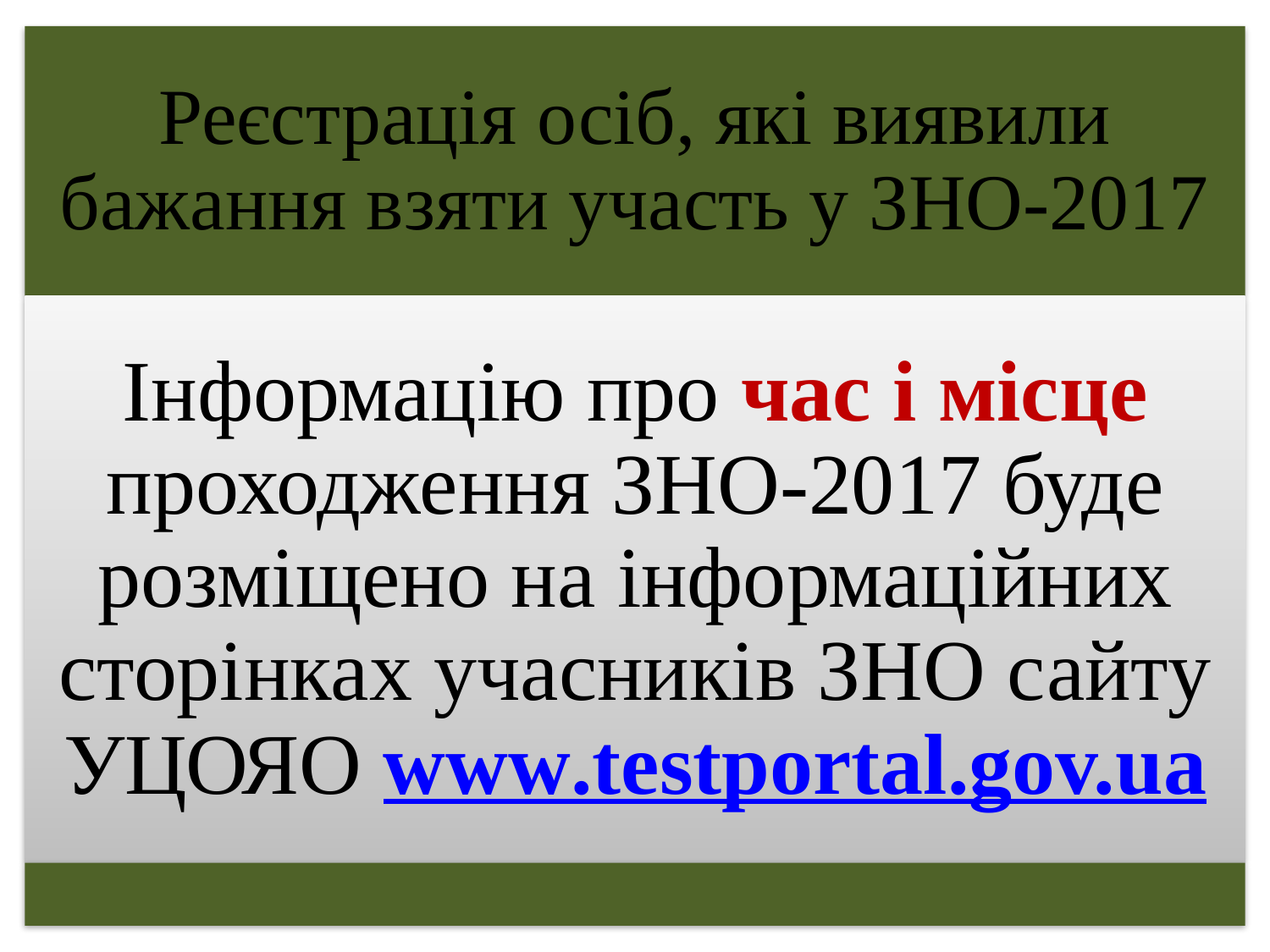

Реєстрація осіб, які виявили бажання взяти участь у ЗНО-2017
Інформацію про час і місце проходження ЗНО-2017 буде розміщено на інформаційних сторінках учасників ЗНО сайту УЦОЯО www.testportal.gov.ua